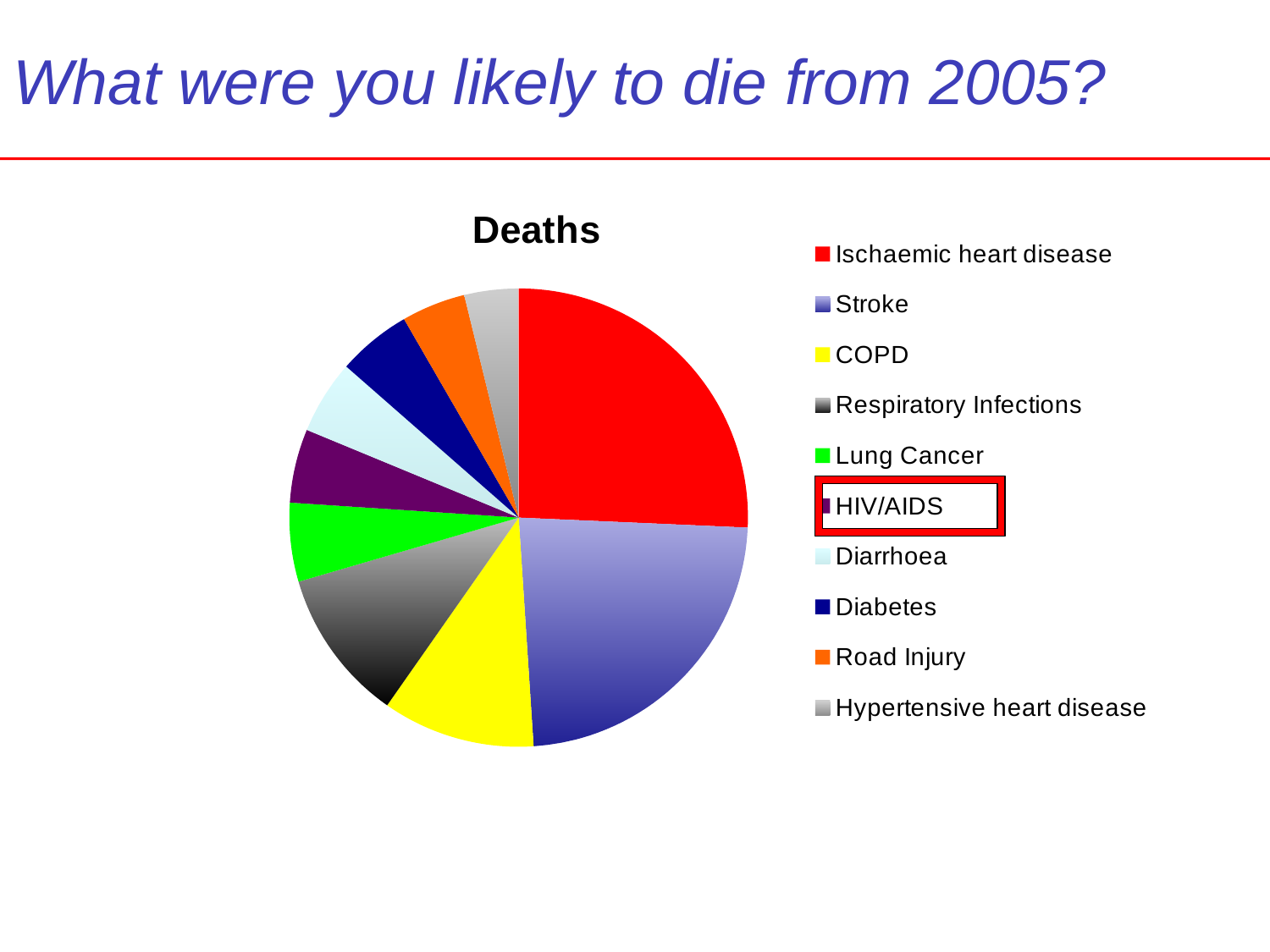

# What were you likely to die from 2005?

### Chart:

| Category | Deaths |
|---|---|
| Ischaemic heart disease | 7.4 |
| Stroke | 6.7 |
| COPD | 3.1 |
| Respiratory Infections | 3.1 |
| Lung Cancer | 1.6 |
| HIV/AIDS | 1.5 |
| Diarrhoea | 1.5 |
| Diabetes | 1.5 |
| Road Injury | 1.3 |
| Hypertensive heart disease | 1.1 |